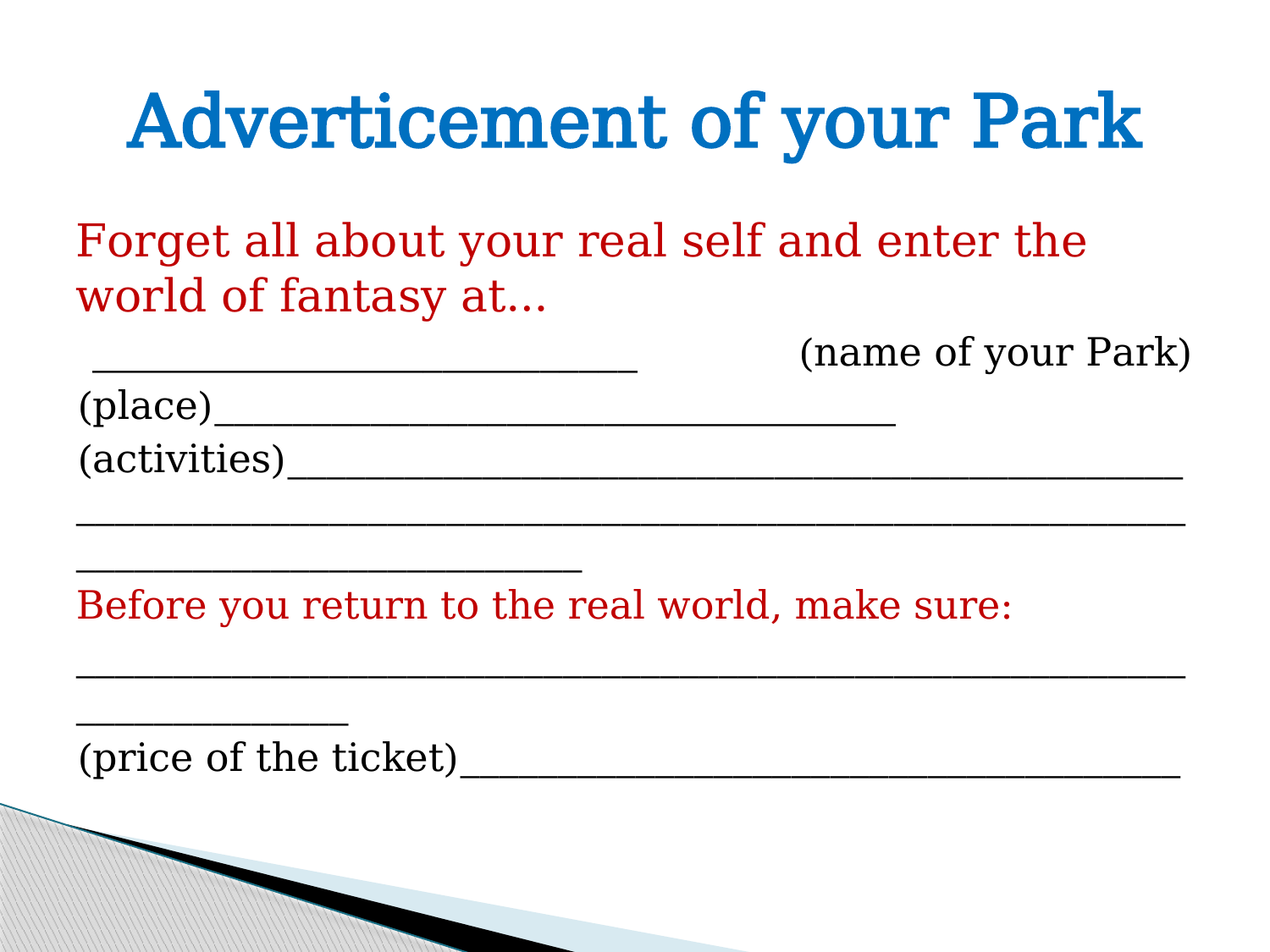

# Adverticement of your Park
Forget all about your real self and enter the world of fantasy at…
____________________________             (name of your Park)
(place)___________________________________
(activities)_________________________________________________________________________________________________________________________________
Before you return to the real world, make sure:
_______________________________________________________________________
(price of the ticket)_____________________________________